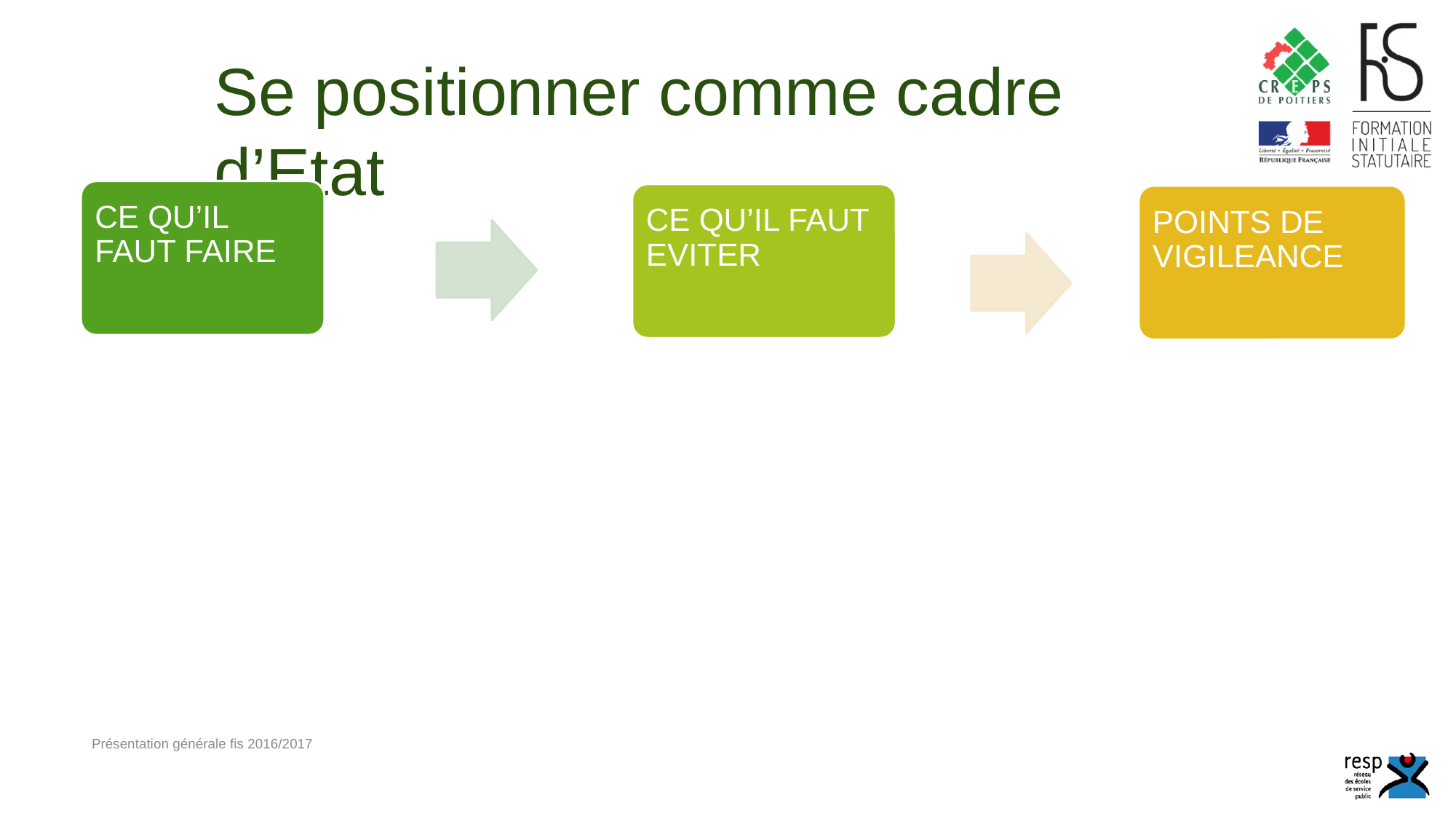

# Se positionner comme cadre d’Etat

CE QU’IL FAUT FAIRE

CE QU’IL FAUT EVITER

POINTS DE VIGILEANCE

Présentation générale fis 2016/2017